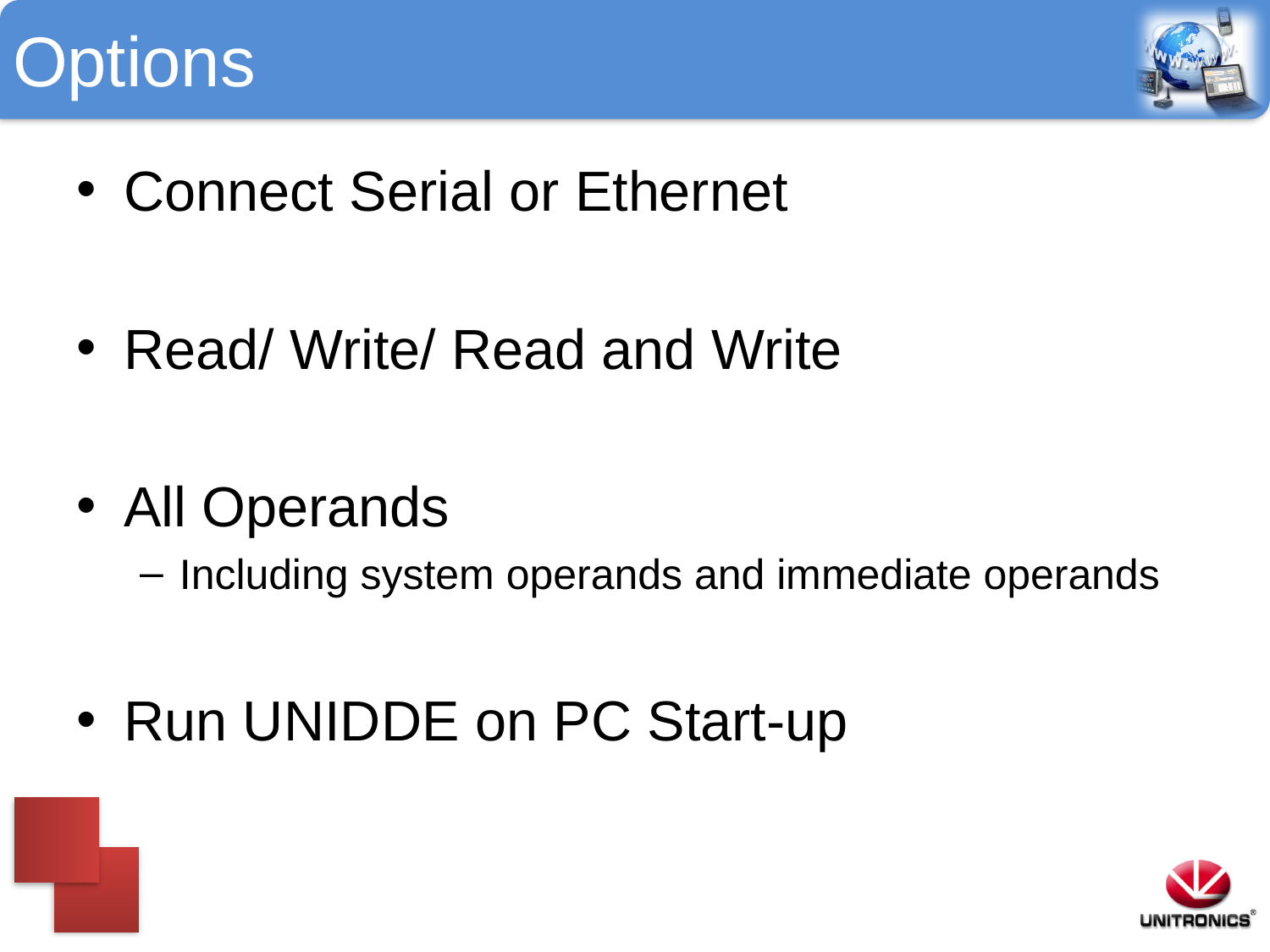

# Options
Connect Serial or Ethernet

Read/ Write/ Read and Write

All Operands
Including system operands and immediate operands

Run UNIDDE on PC Start-up